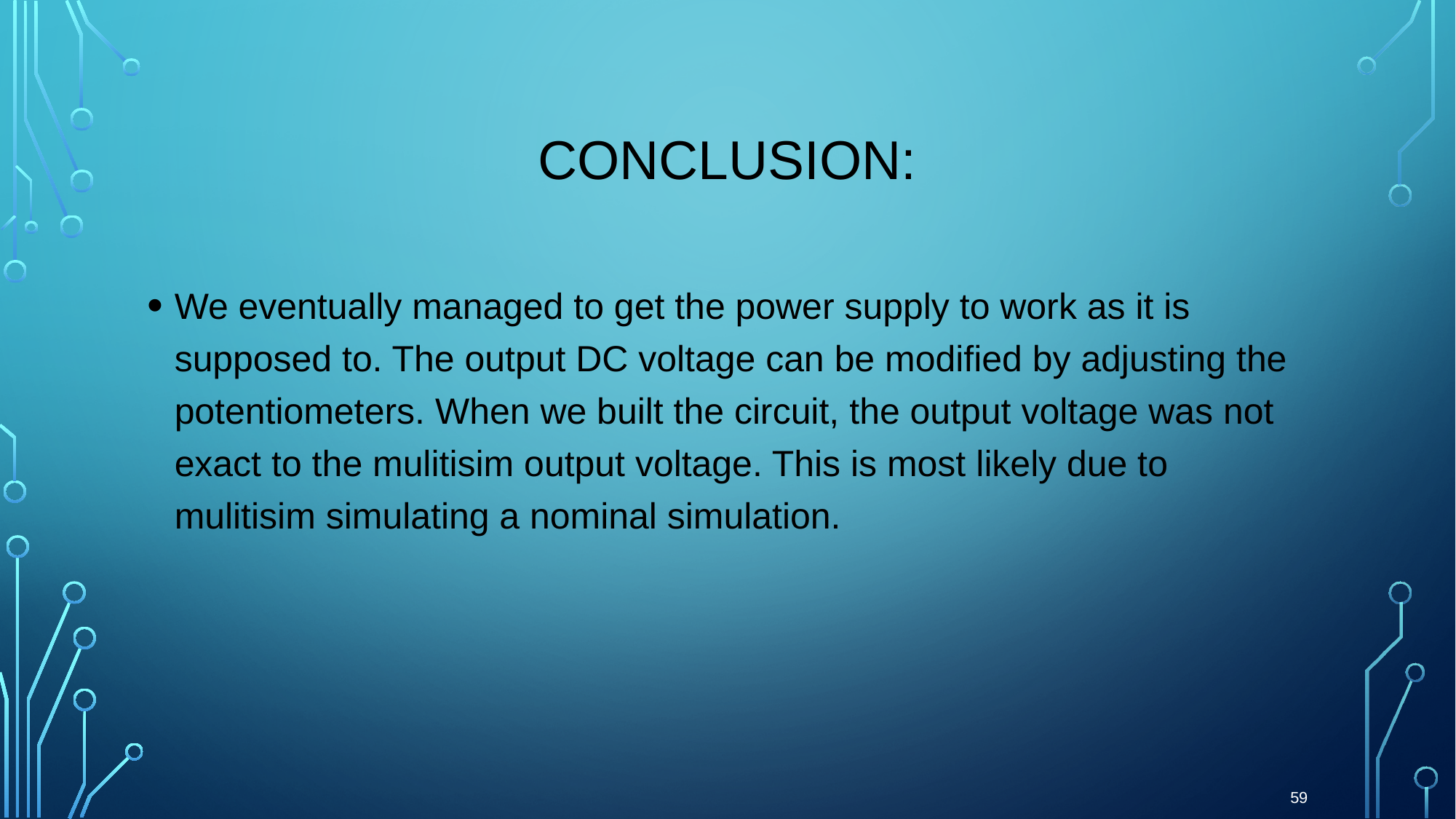

# Conclusion:
We eventually managed to get the power supply to work as it is supposed to. The output DC voltage can be modified by adjusting the potentiometers. When we built the circuit, the output voltage was not exact to the mulitisim output voltage. This is most likely due to mulitisim simulating a nominal simulation.
59